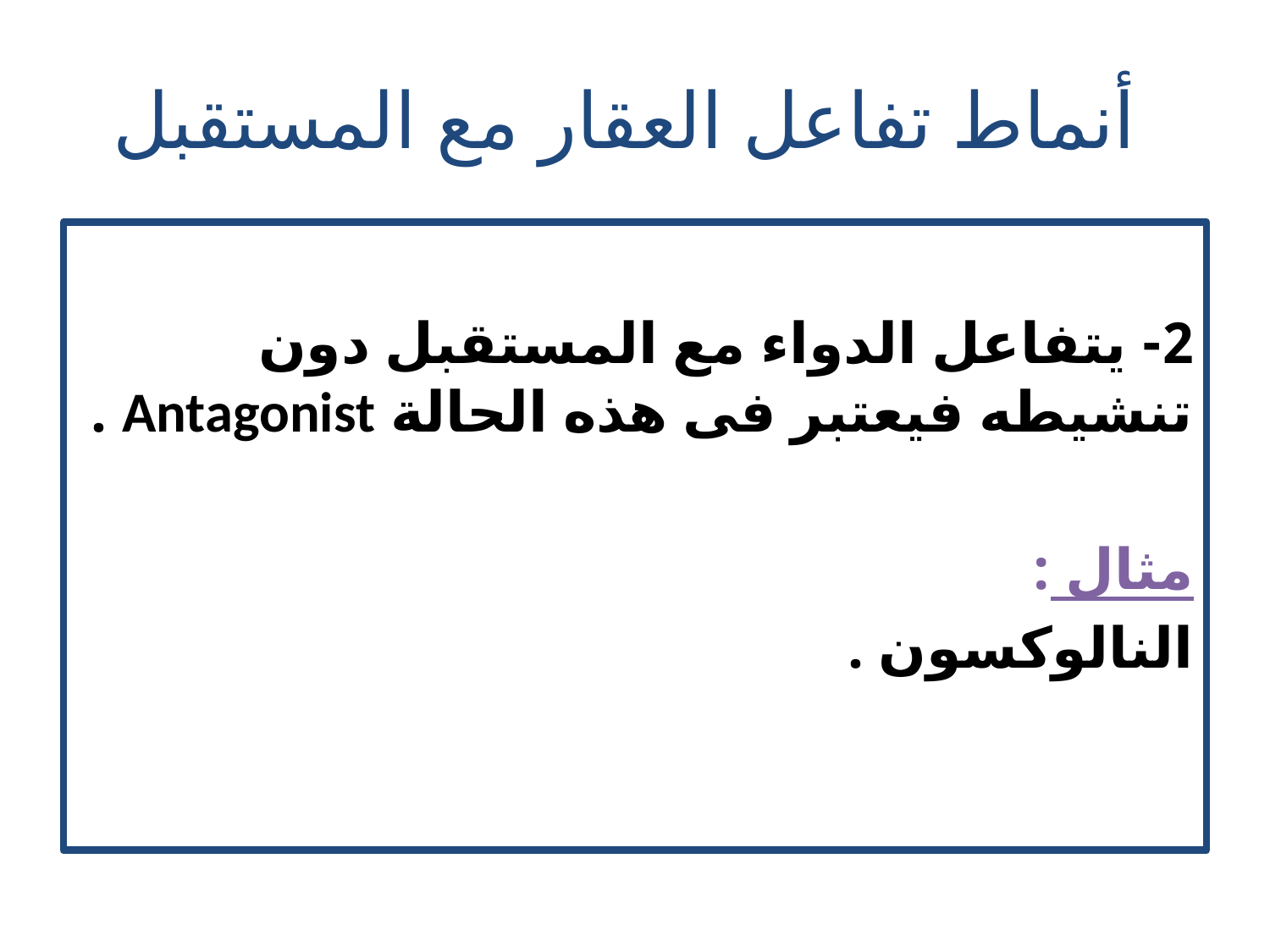

# أنماط تفاعل العقار مع المستقبل

2- يتفاعل الدواء مع المستقبل دون تنشيطه فيعتبر فى هذه الحالة Antagonist .

مثال :
النالوكسون .